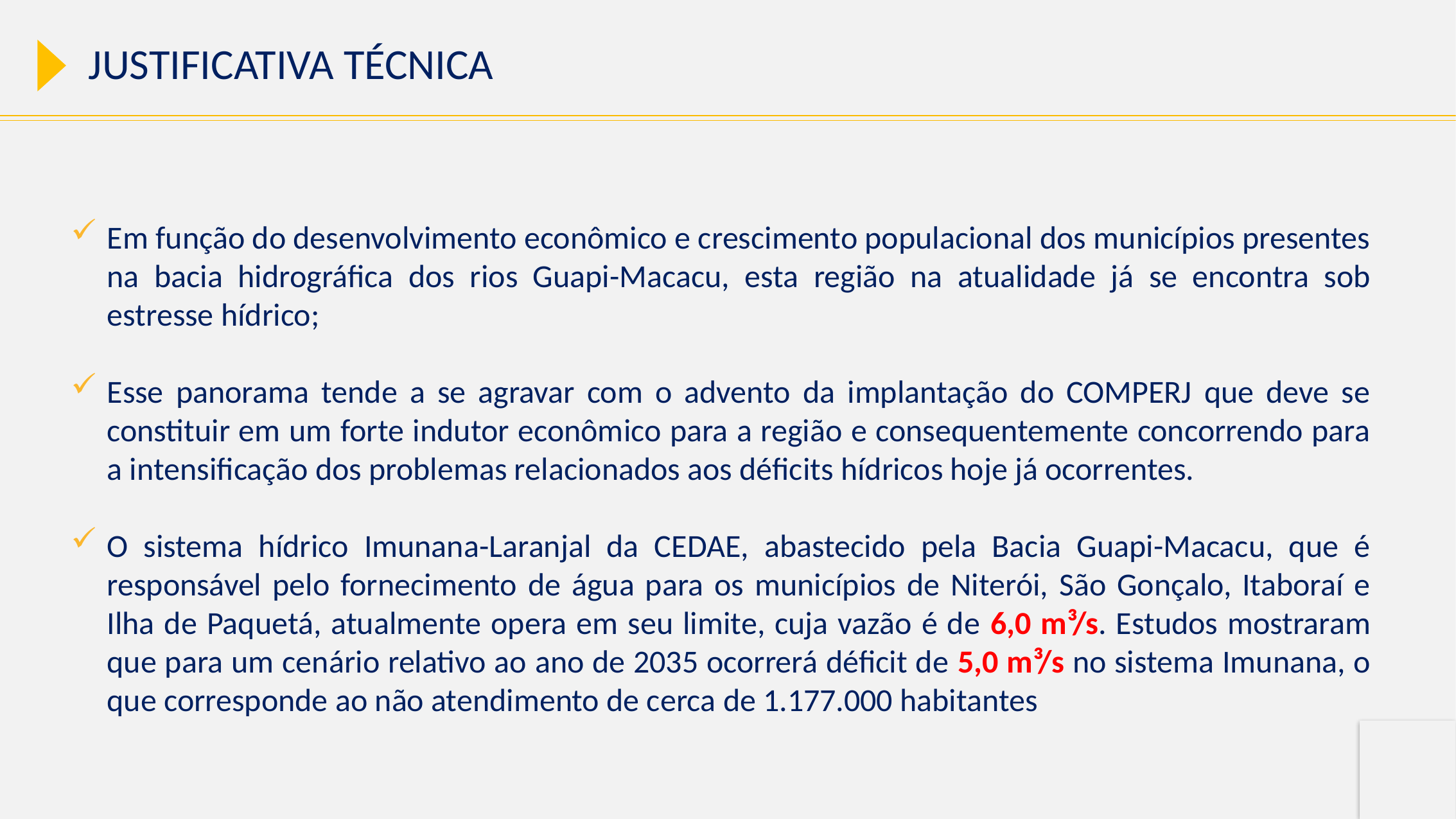

JUSTIFICATIVA TÉCNICA

Em função do desenvolvimento econômico e crescimento populacional dos municípios presentes na bacia hidrográfica dos rios Guapi-Macacu, esta região na atualidade já se encontra sob estresse hídrico;

Esse panorama tende a se agravar com o advento da implantação do COMPERJ que deve se constituir em um forte indutor econômico para a região e consequentemente concorrendo para a intensificação dos problemas relacionados aos déficits hídricos hoje já ocorrentes.

O sistema hídrico Imunana-Laranjal da CEDAE, abastecido pela Bacia Guapi-Macacu, que é responsável pelo fornecimento de água para os municípios de Niterói, São Gonçalo, Itaboraí e Ilha de Paquetá, atualmente opera em seu limite, cuja vazão é de 6,0 m³/s. Estudos mostraram que para um cenário relativo ao ano de 2035 ocorrerá déficit de 5,0 m³/s no sistema Imunana, o que corresponde ao não atendimento de cerca de 1.177.000 habitantes